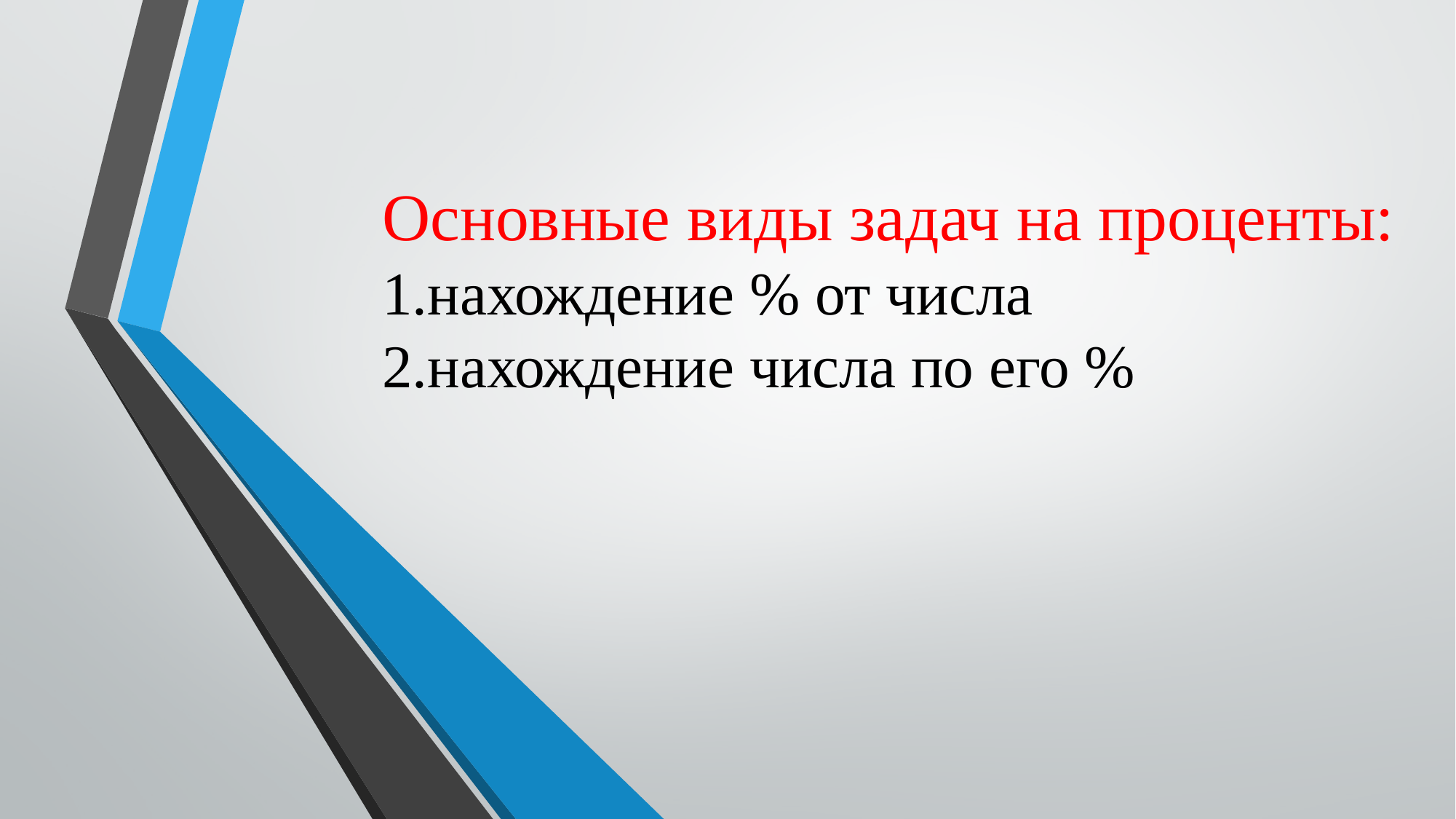

# Основные виды задач на проценты: 1.нахождение % от числа 2.нахождение числа по его %